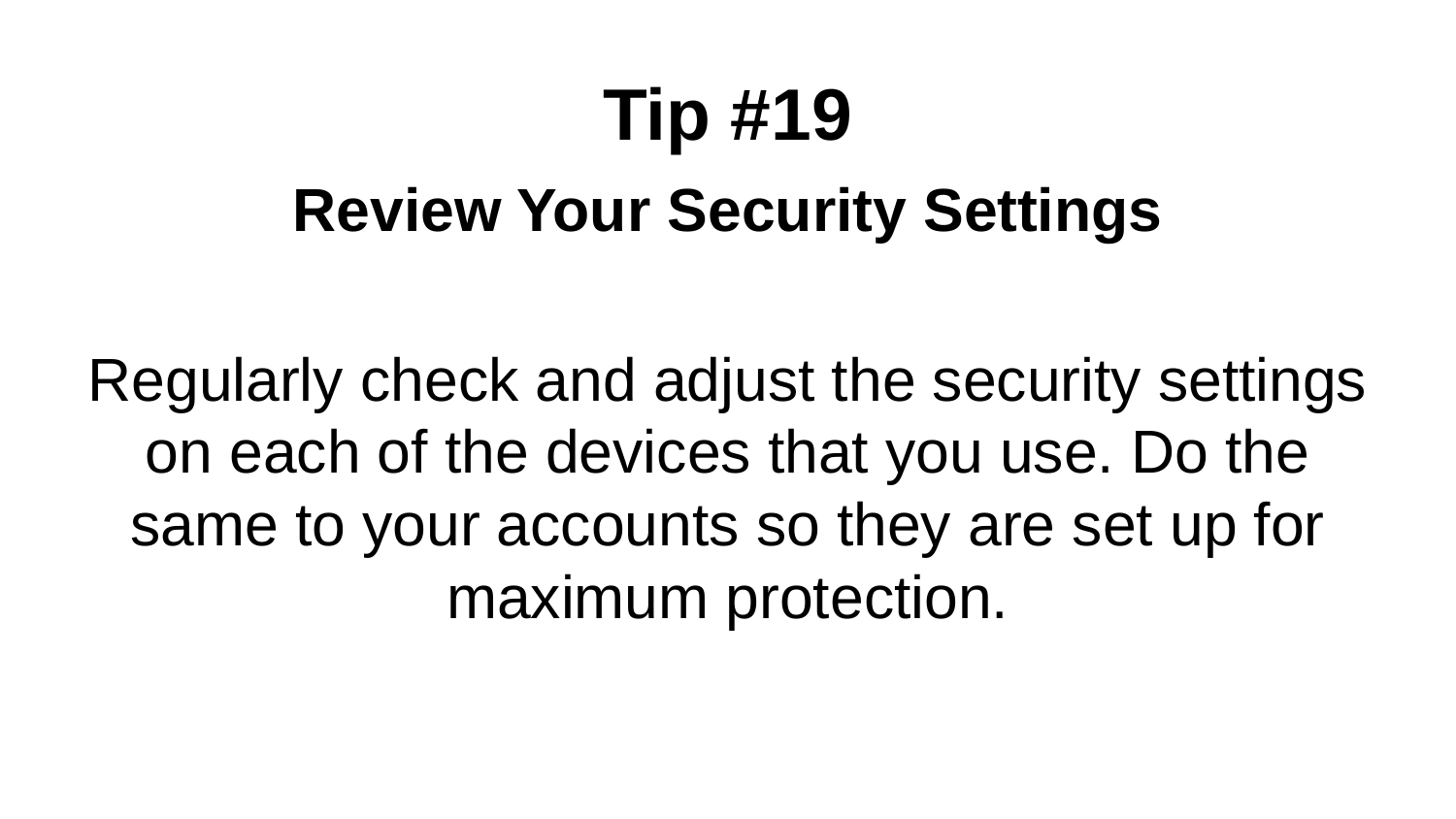

# Tip #19

Review Your Security Settings

Regularly check and adjust the security settings on each of the devices that you use. Do the same to your accounts so they are set up for maximum protection.